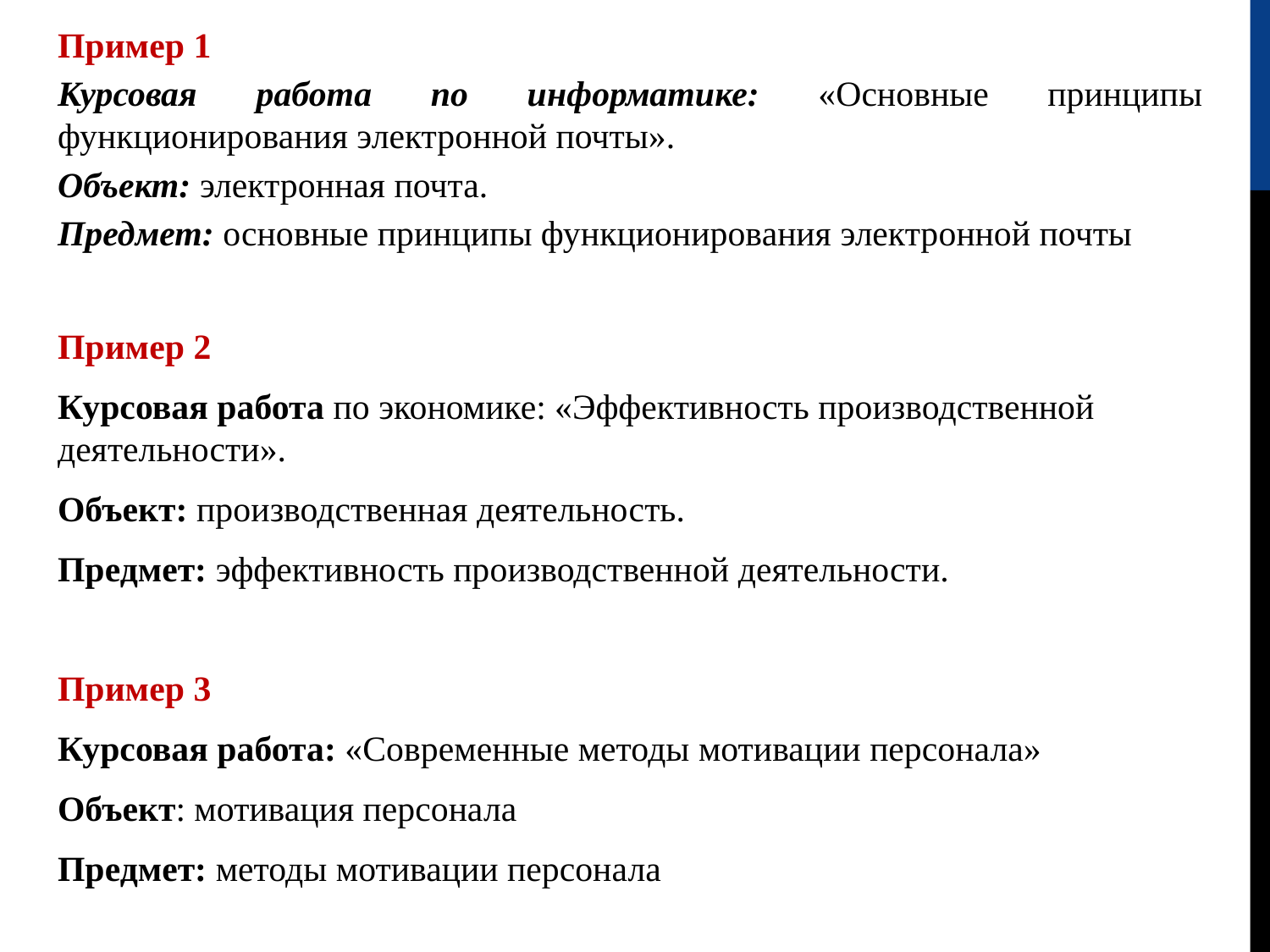

Пример 1
Курсовая работа по информатике: «Основные принципы функционирования электронной почты».
Объект: электронная почта.
Предмет: основные принципы функционирования электронной почты

Пример 2
Курсовая работа по экономике: «Эффективность производственной деятельности».
Объект: производственная деятельность.
Предмет: эффективность производственной деятельности.

Пример 3
Курсовая работа: «Современные методы мотивации персонала»
Объект: мотивация персонала
Предмет: методы мотивации персонала